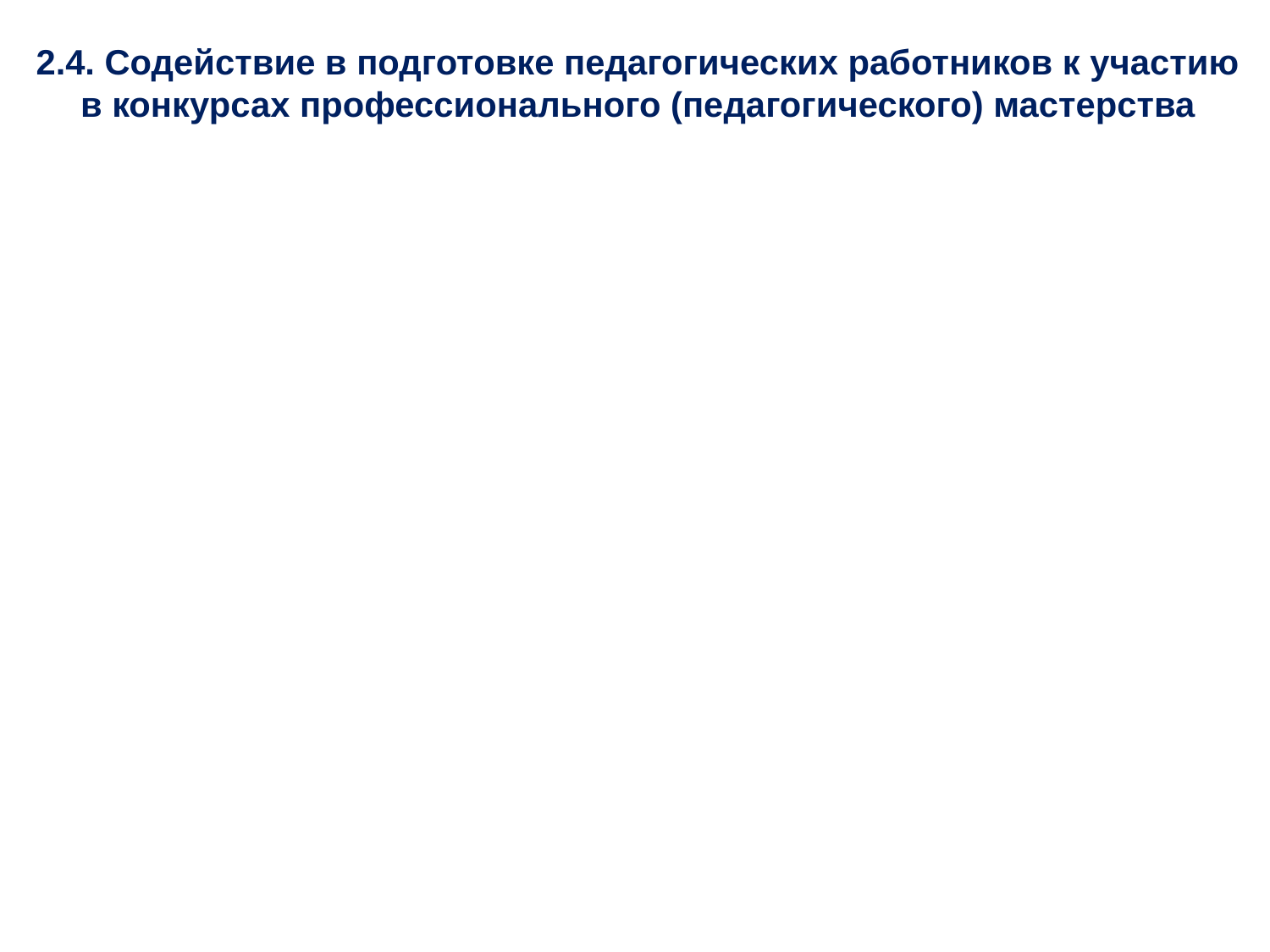

# 2.4. Содействие в подготовке педагогических работников к участию в конкурсах профессионального (педагогического) мастерства